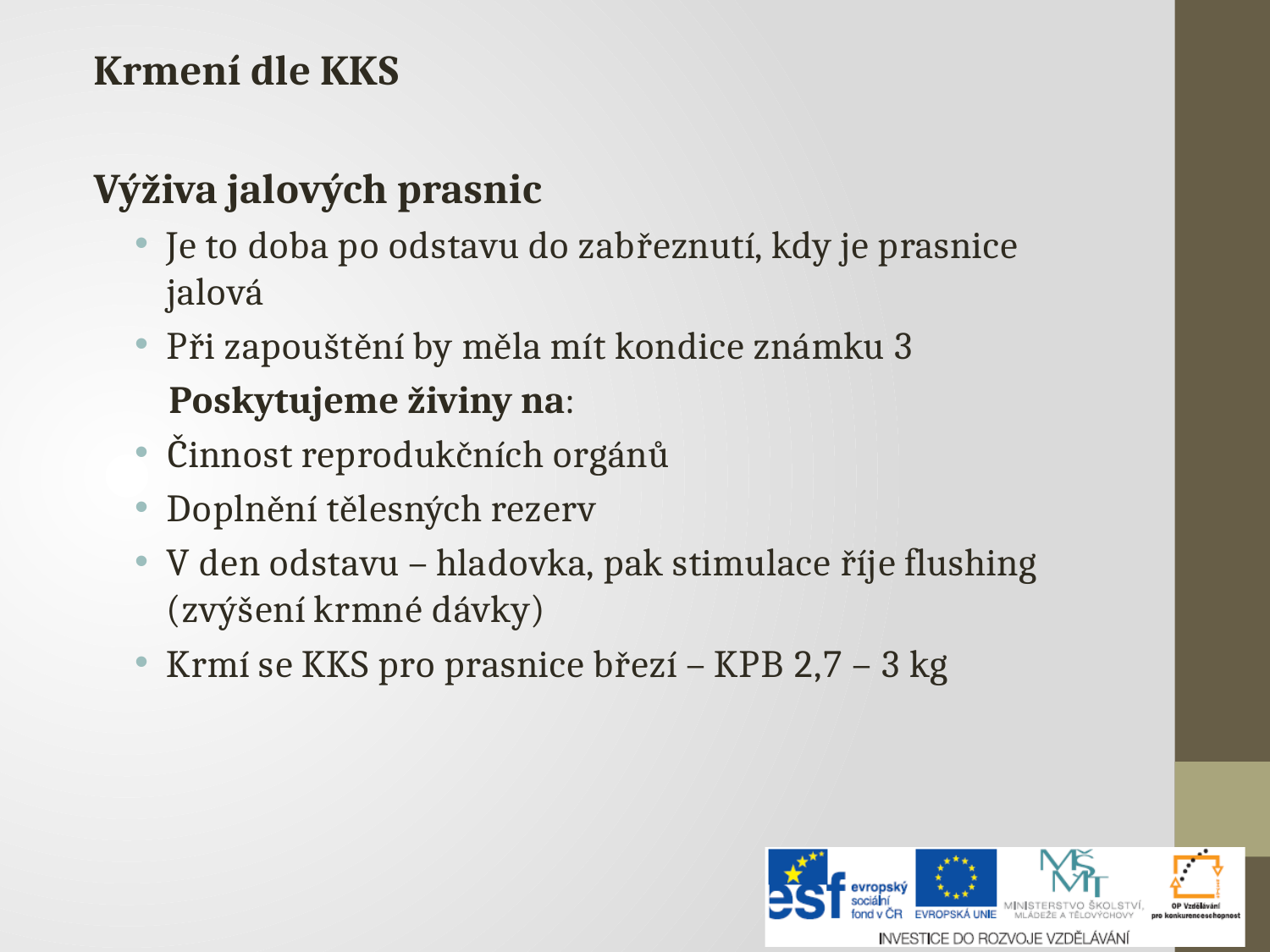

Krmení dle KKS

Výživa jalových prasnic
Je to doba po odstavu do zabřeznutí, kdy je prasnice jalová
Při zapouštění by měla mít kondice známku 3
    Poskytujeme živiny na:
Činnost reprodukčních orgánů
Doplnění tělesných rezerv
V den odstavu – hladovka, pak stimulace říje flushing (zvýšení krmné dávky)
Krmí se KKS pro prasnice březí – KPB 2,7 – 3 kg